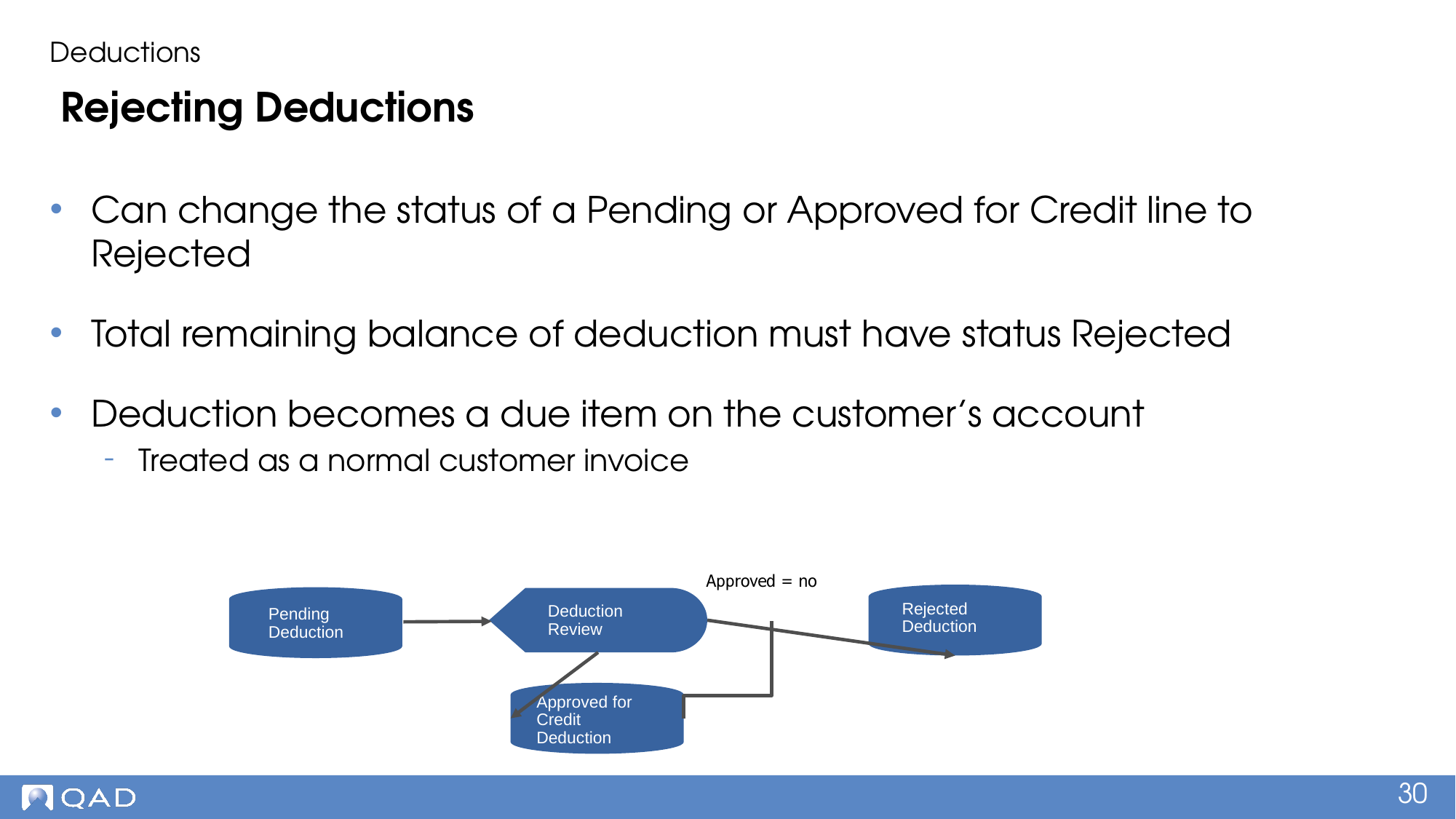

Deductions
# Rejecting Deductions
Can change the status of a Pending or Approved for Credit line to Rejected
Total remaining balance of deduction must have status Rejected
Deduction becomes a due item on the customer’s account
Treated as a normal customer invoice

Approved = no

Deduction Review
Rejected Deduction
Pending Deduction

Approved for Credit Deduction
30